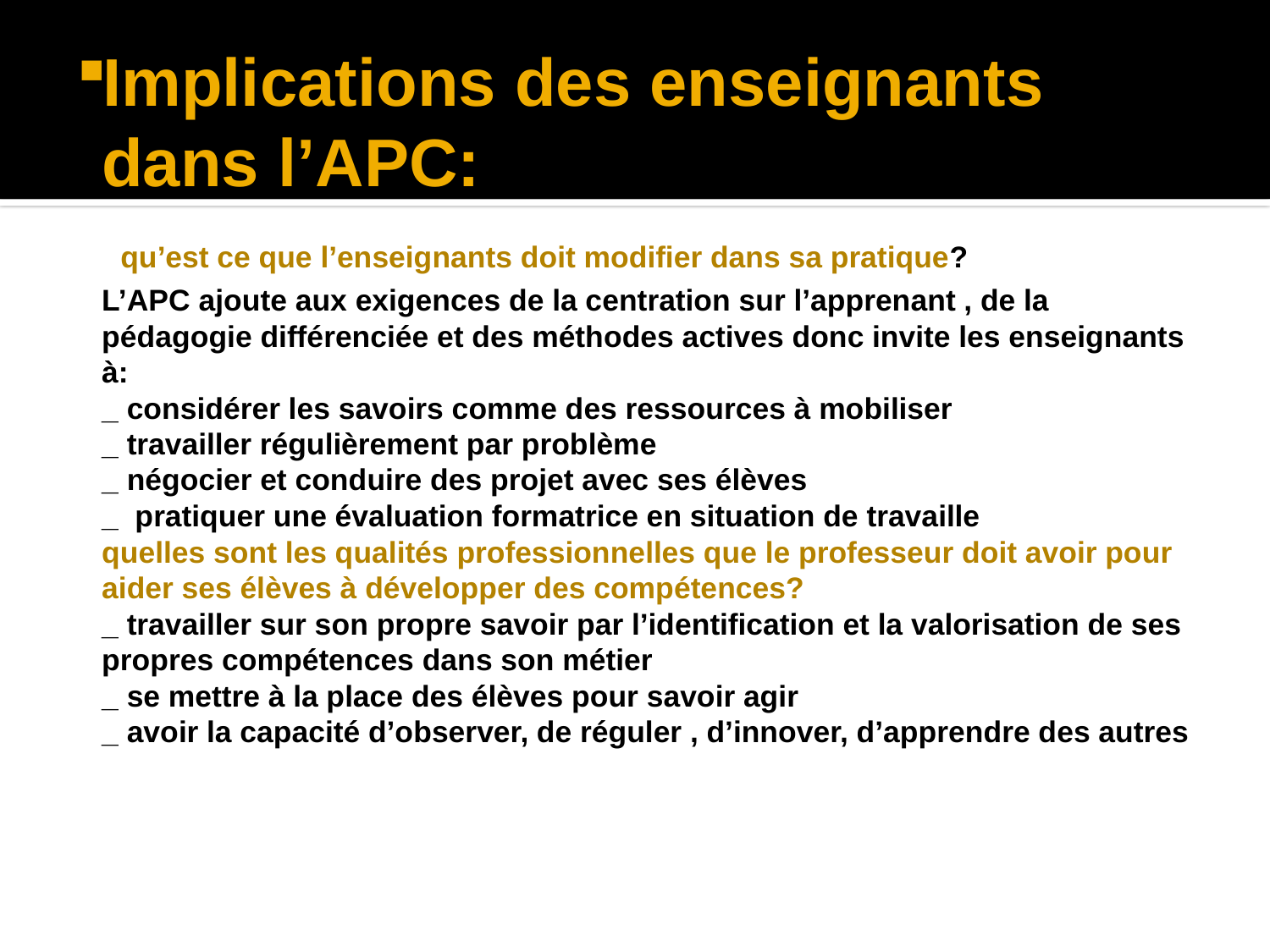

# Implications des enseignants dans l’APC: qu’est ce que l’enseignants doit modifier dans sa pratique? L’APC ajoute aux exigences de la centration sur l’apprenant , de la pédagogie différenciée et des méthodes actives donc invite les enseignants à: _ considérer les savoirs comme des ressources à mobiliser _ travailler régulièrement par problème _ négocier et conduire des projet avec ses élèves _  pratiquer une évaluation formatrice en situation de travaille quelles sont les qualités professionnelles que le professeur doit avoir pour aider ses élèves à développer des compétences? _ travailler sur son propre savoir par l’identification et la valorisation de ses propres compétences dans son métier _ se mettre à la place des élèves pour savoir agir _ avoir la capacité d’observer, de réguler , d’innover, d’apprendre des autres